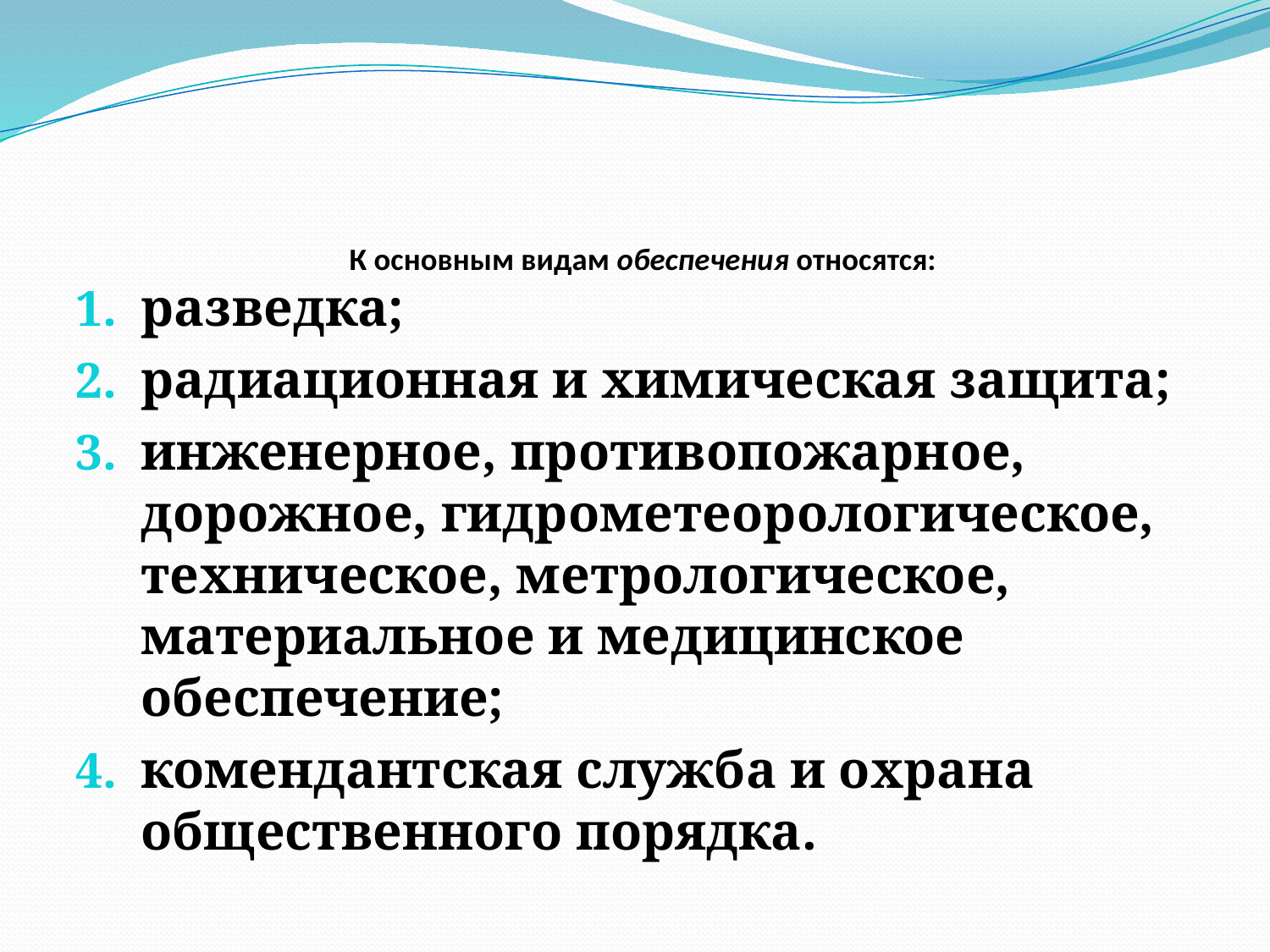

# К основным видам обеспечения относятся:
разведка;
радиационная и химическая защита;
инженерное, противопожарное, дорожное, гидрометеорологическое, техническое, метрологическое, материальное и медицинское обеспечение;
комендантская служба и охрана общественного порядка.